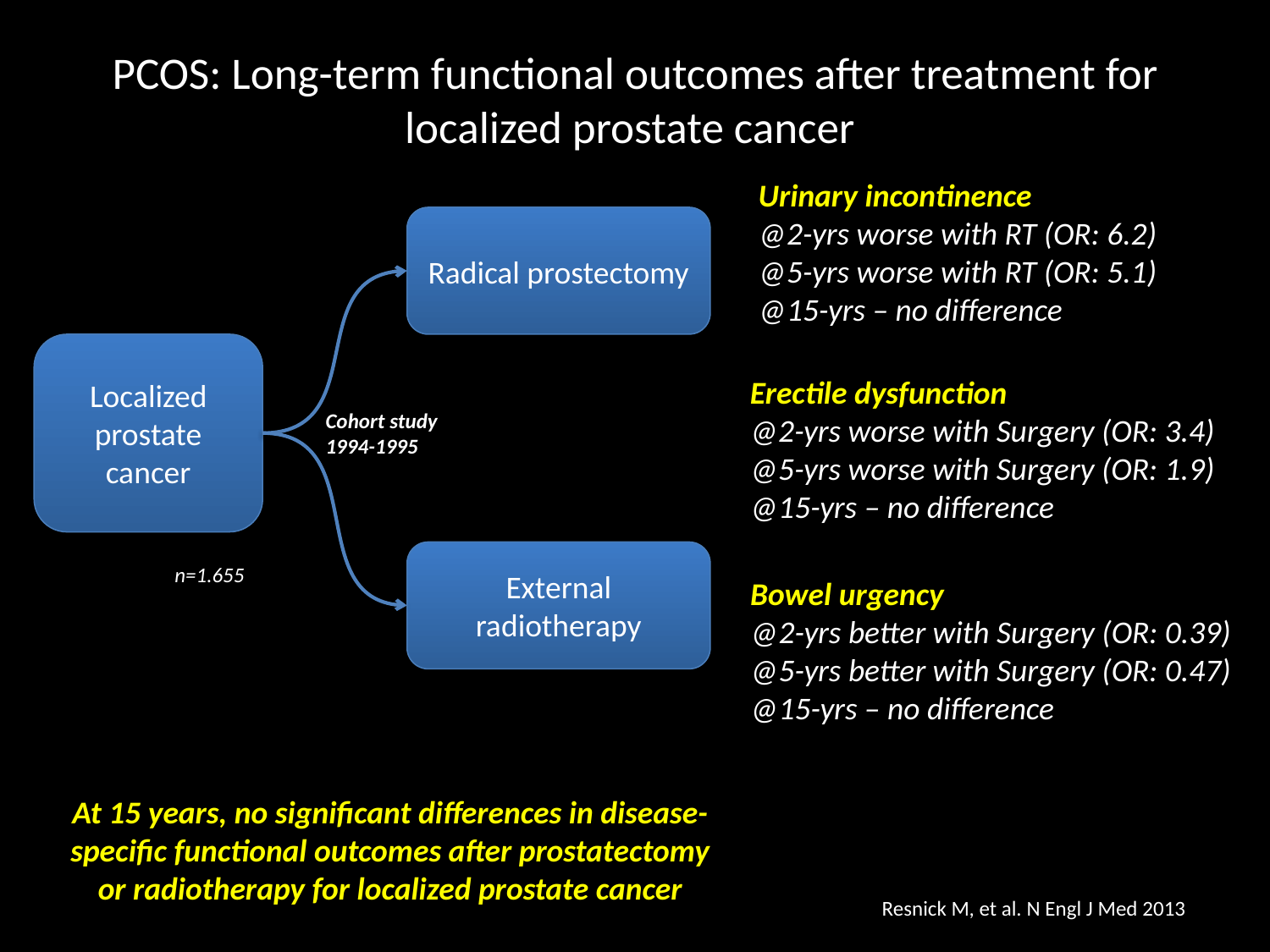

# PCOS: Long-term functional outcomes after treatment for localized prostate cancer
Urinary incontinence
@2-yrs worse with RT (OR: 6.2)
@5-yrs worse with RT (OR: 5.1)
@15-yrs – no difference
Radical prostectomy
Localized prostate cancer
Erectile dysfunction
@2-yrs worse with Surgery (OR: 3.4)
@5-yrs worse with Surgery (OR: 1.9)
@15-yrs – no difference
Cohort study
1994-1995
External radiotherapy
n=1.655
Bowel urgency
@2-yrs better with Surgery (OR: 0.39)
@5-yrs better with Surgery (OR: 0.47)
@15-yrs – no difference
At 15 years, no significant differences in disease-specific functional outcomes after prostatectomy or radiotherapy for localized prostate cancer
Resnick M, et al. N Engl J Med 2013